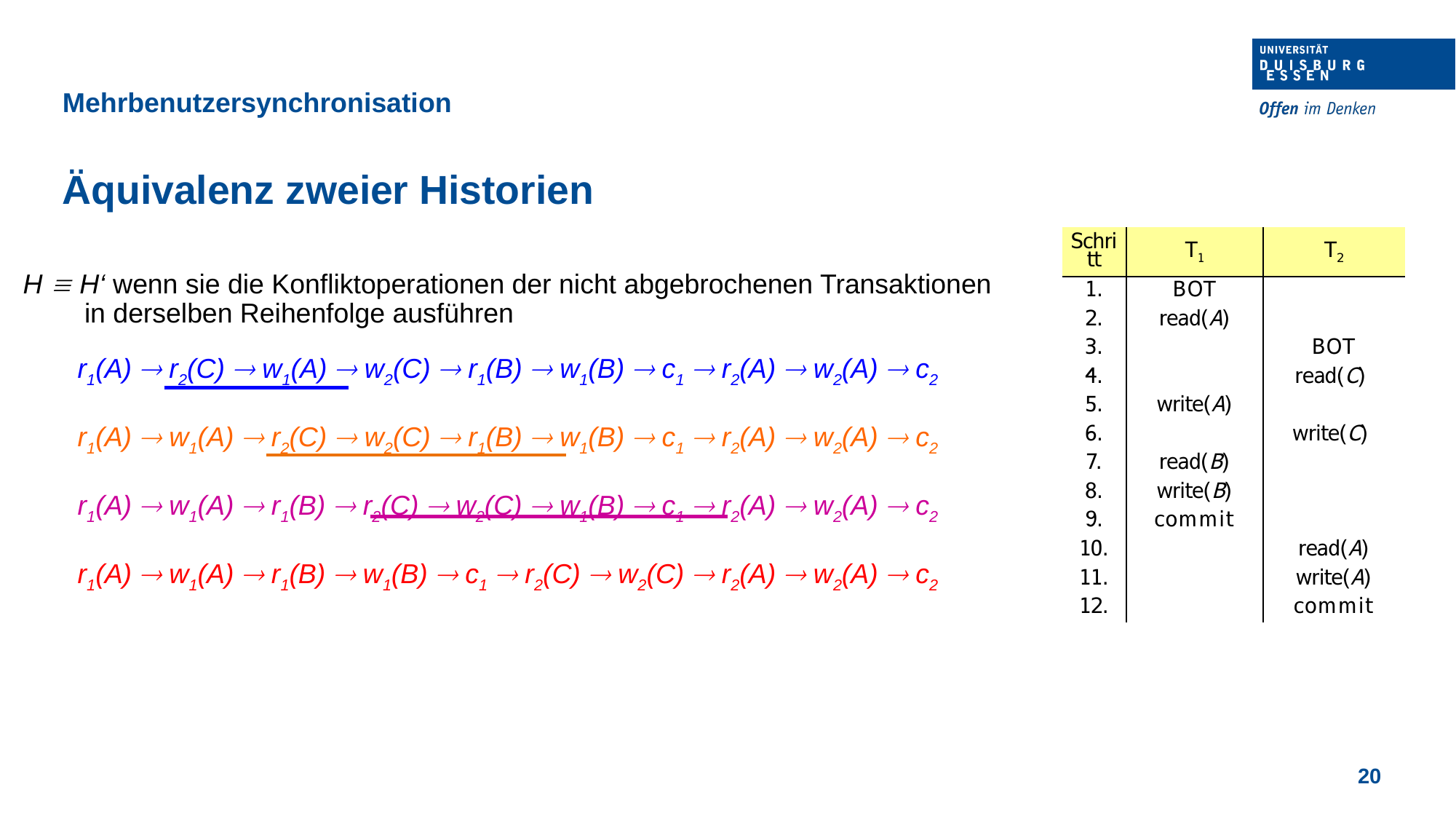

Mehrbenutzersynchronisation
Äquivalenz zweier Historien
| Schritt | T1 | T2 |
| --- | --- | --- |
| 1. | BOT |  |
| 2. | read(A) |  |
| 3. |  | BOT |
| 4. |  | read(C) |
| 5. | write(A) |  |
| 6. |  | write(C) |
| 7. | read(B) |  |
| 8. | write(B) |  |
| 9. | commit |  |
| 10. |  | read(A) |
| 11. |  | write(A) |
| 12. |  | commit |
H ≡ H‘ wenn sie die Konfliktoperationen der nicht abgebrochenen Transaktionen in derselben Reihenfolge ausführen
r1(A) → r2(C) → w1(A) → w2(C) → r1(B) → w1(B) → c1 → r2(A) → w2(A) → c2
r1(A) → w1(A) → r2(C) → w2(C) → r1(B) → w1(B) → c1 → r2(A) → w2(A) → c2
r1(A) → w1(A) → r1(B) → r2(C) → w2(C) → w1(B) → c1 → r2(A) → w2(A) → c2
r1(A) → w1(A) → r1(B) → w1(B) → c1 → r2(C) → w2(C) → r2(A) → w2(A) → c2
20